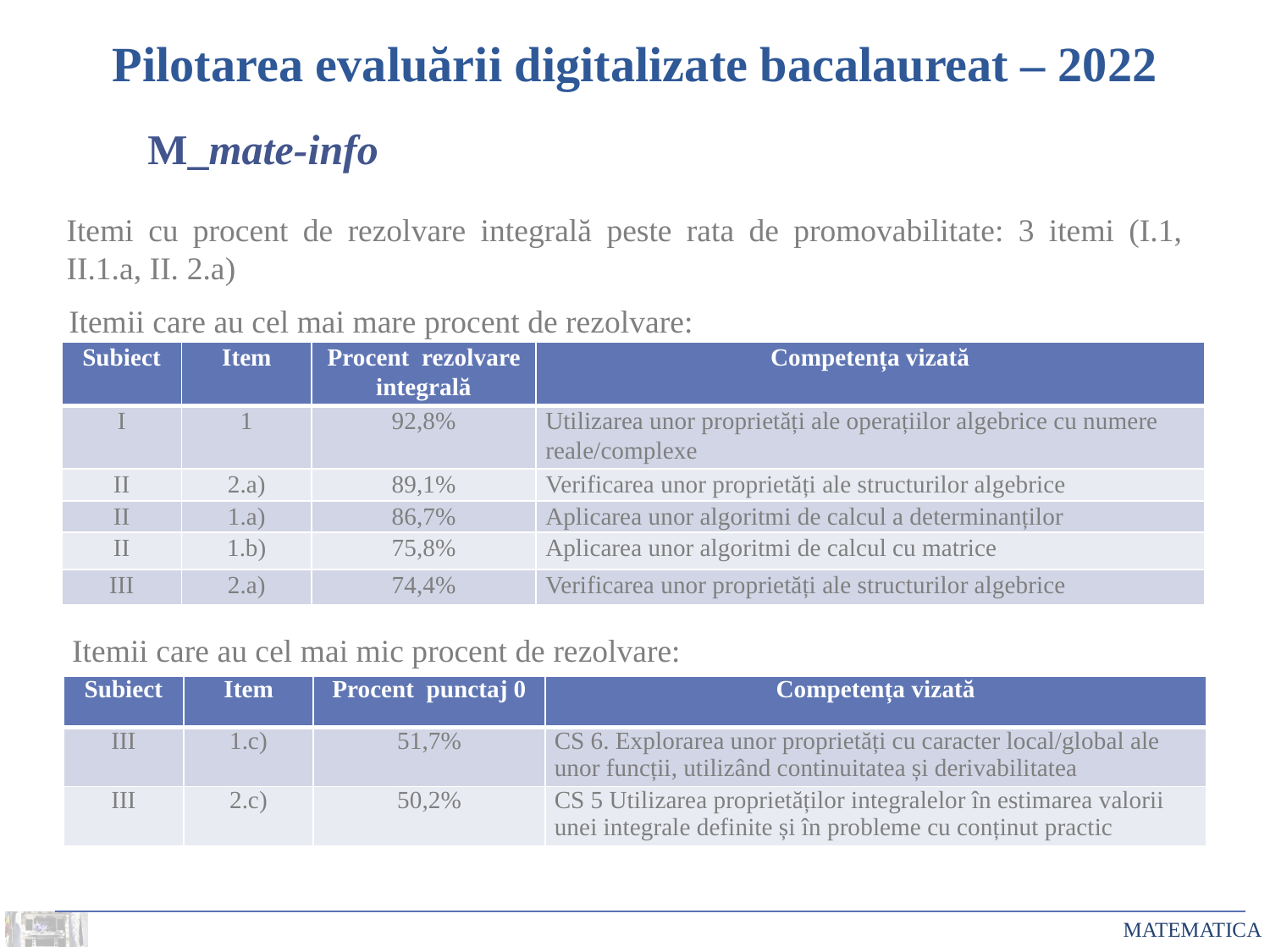

# Pilotarea evaluării digitalizate bacalaureat – 2022
M_mate-info
Itemi cu procent de rezolvare integrală peste rata de promovabilitate: 3 itemi (I.1, II.1.a, II. 2.a)
Itemii care au cel mai mare procent de rezolvare:
| Subiect | Item | Procent rezolvare integrală | Competența vizată |
| --- | --- | --- | --- |
| I | 1 | 92,8% | Utilizarea unor proprietăți ale operațiilor algebrice cu numere reale/complexe |
| II | 2.a) | 89,1% | Verificarea unor proprietăți ale structurilor algebrice |
| II | 1.a) | 86,7% | Aplicarea unor algoritmi de calcul a determinanților |
| II | 1.b) | 75,8% | Aplicarea unor algoritmi de calcul cu matrice |
| III | 2.a) | 74,4% | Verificarea unor proprietăți ale structurilor algebrice |
Itemii care au cel mai mic procent de rezolvare:
| Subiect | Item | Procent punctaj 0 | Competența vizată |
| --- | --- | --- | --- |
| III | 1.c) | 51,7% | CS 6. Explorarea unor proprietăți cu caracter local/global ale unor funcții, utilizând continuitatea și derivabilitatea |
| III | 2.c) | 50,2% | CS 5 Utilizarea proprietăților integralelor în estimarea valorii unei integrale definite și în probleme cu conținut practic |